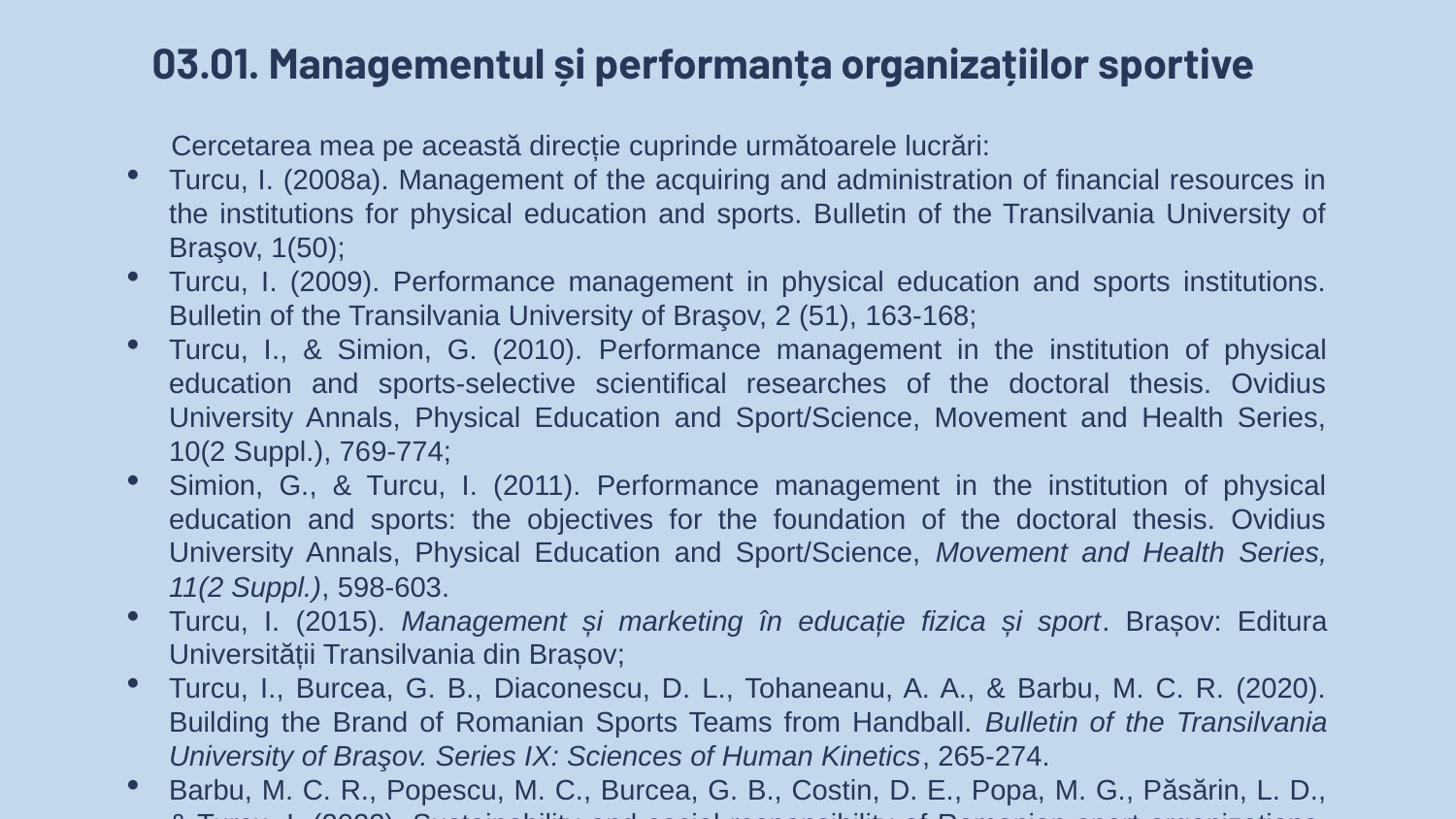

# 03.01. Managementul și performanța organizațiilor sportive
Cercetarea mea pe această direcție cuprinde următoarele lucrări:
Turcu, I. (2008a). Management of the acquiring and administration of financial resources in the institutions for physical education and sports. Bulletin of the Transilvania University of Braşov, 1(50);
Turcu, I. (2009). Performance management in physical education and sports institutions. Bulletin of the Transilvania University of Braşov, 2 (51), 163-168;
Turcu, I., & Simion, G. (2010). Performance management in the institution of physical education and sports-selective scientifical researches of the doctoral thesis. Ovidius University Annals, Physical Education and Sport/Science, Movement and Health Series, 10(2 Suppl.), 769-774;
Simion, G., & Turcu, I. (2011). Performance management in the institution of physical education and sports: the objectives for the foundation of the doctoral thesis. Ovidius University Annals, Physical Education and Sport/Science, Movement and Health Series, 11(2 Suppl.), 598-603.
Turcu, I. (2015). Management și marketing în educație fizica și sport. Brașov: Editura Universității Transilvania din Brașov;
Turcu, I., Burcea, G. B., Diaconescu, D. L., Tohaneanu, A. A., & Barbu, M. C. R. (2020). Building the Brand of Romanian Sports Teams from Handball. Bulletin of the Transilvania University of Braşov. Series IX: Sciences of Human Kinetics, 265-274.
Barbu, M. C. R., Popescu, M. C., Burcea, G. B., Costin, D. E., Popa, M. G., Păsărin, L. D., & Turcu, I. (2022). Sustainability and social responsibility of Romanian sport organizations. Sustainability, 14(2), 643.